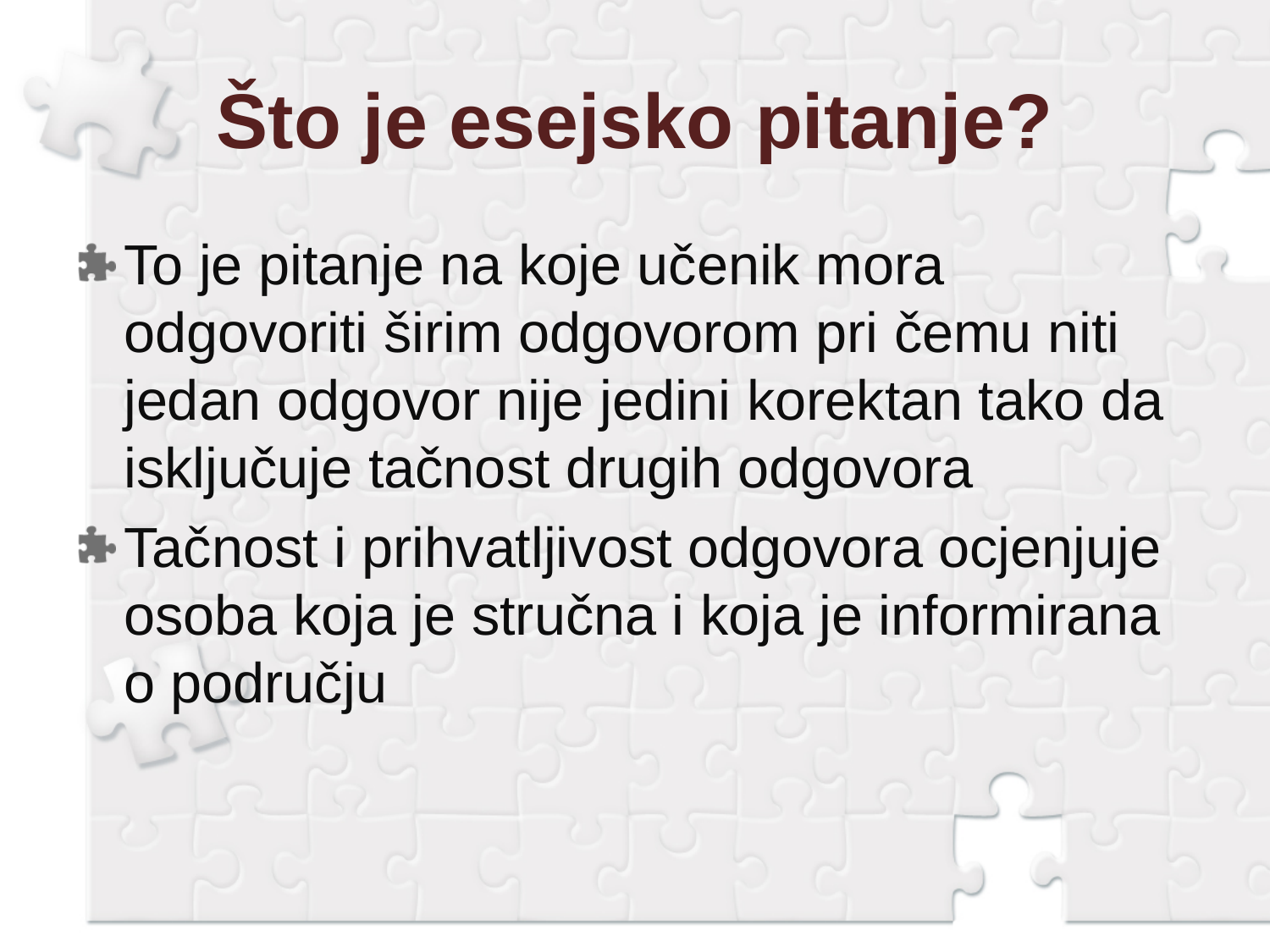

# Što je esejsko pitanje?
To je pitanje na koje učenik mora odgovoriti širim odgovorom pri čemu niti jedan odgovor nije jedini korektan tako da isključuje tačnost drugih odgovora
Tačnost i prihvatljivost odgovora ocjenjuje osoba koja je stručna i koja je informirana o području